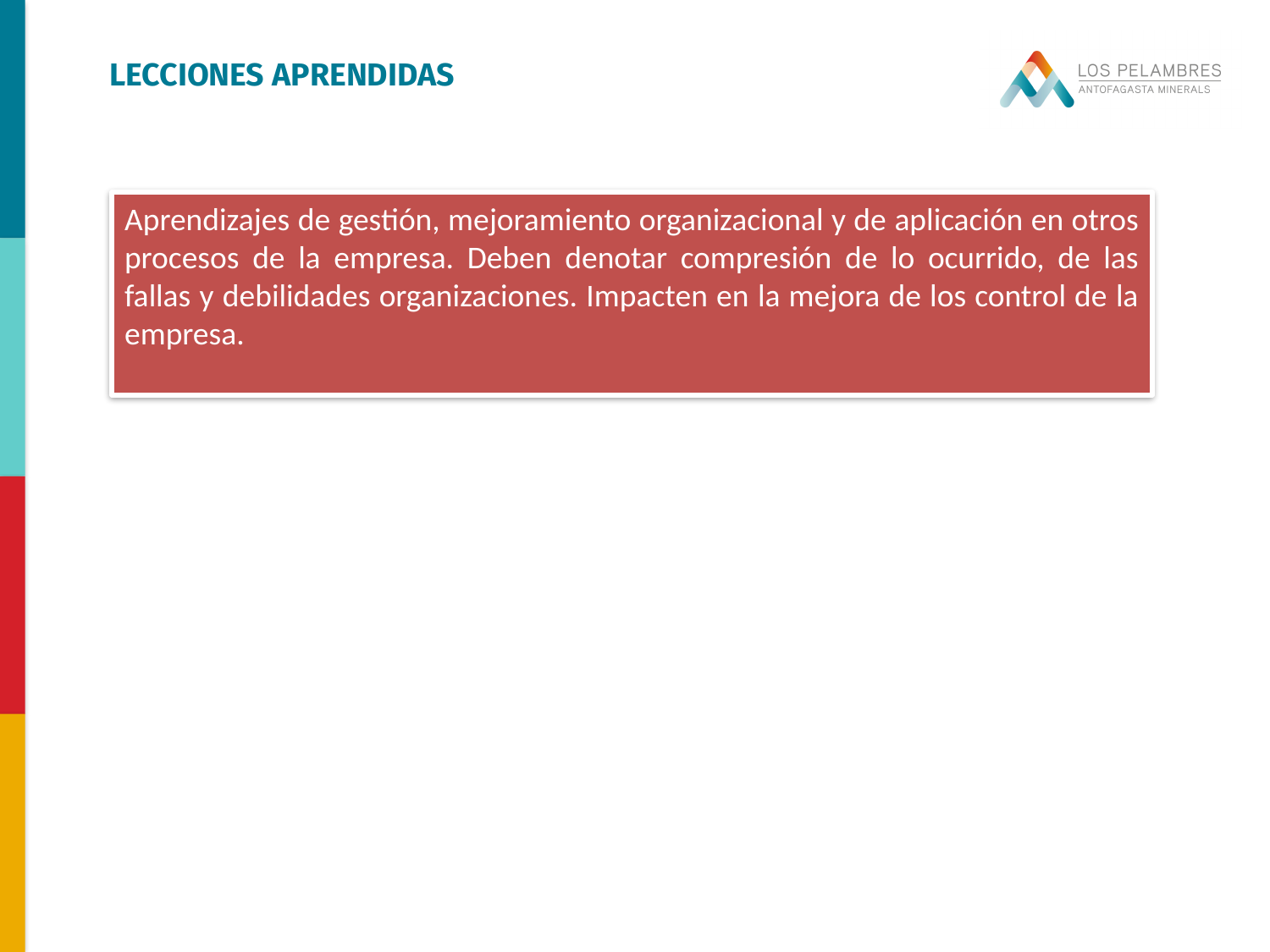

LECCIONES APRENDIDAS

Aprendizajes de gestión, mejoramiento organizacional y de aplicación en otros procesos de la empresa. Deben denotar compresión de lo ocurrido, de las fallas y debilidades organizaciones. Impacten en la mejora de los control de la empresa.